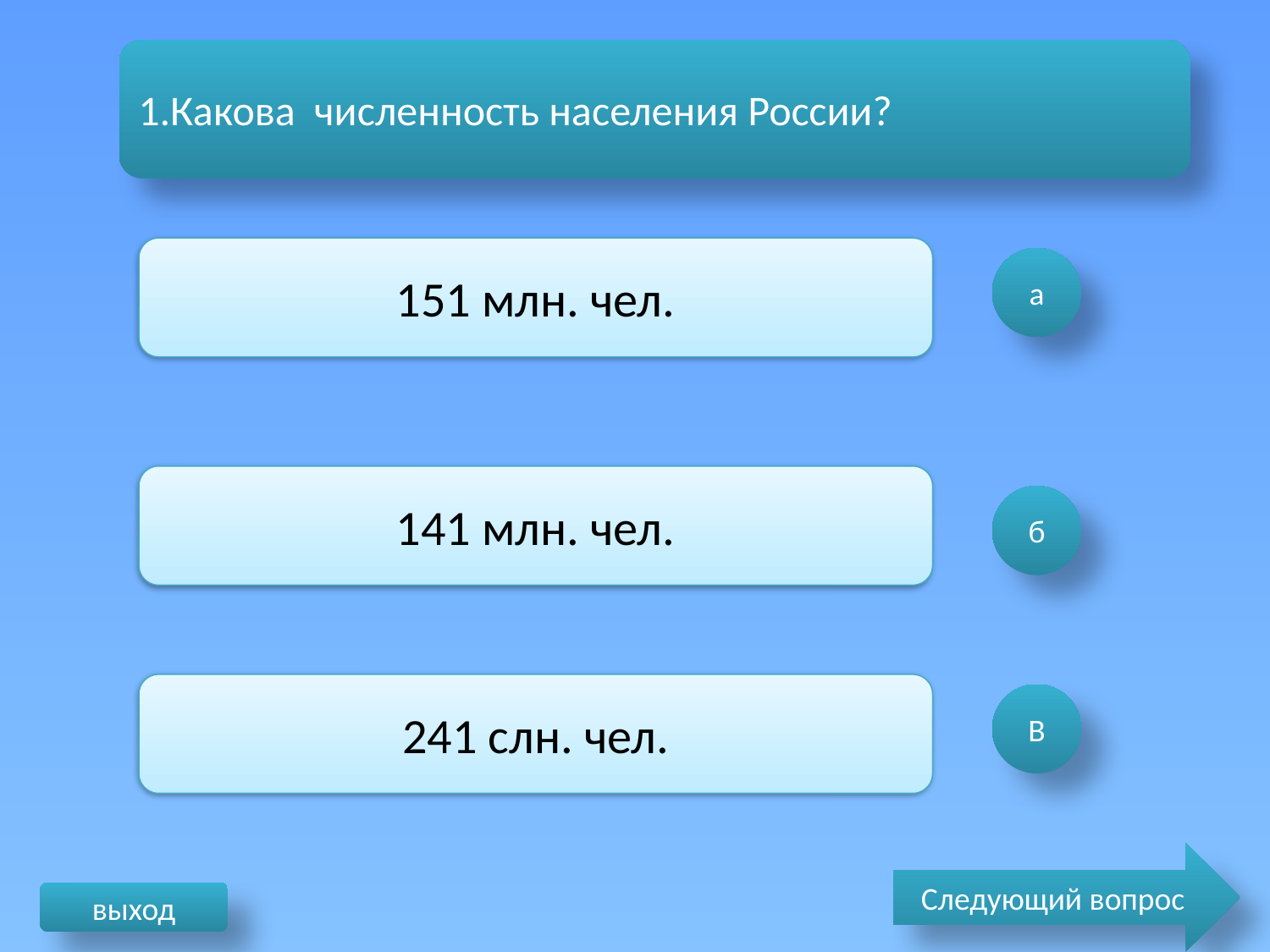

1.Какова  численность населения России?
151 млн. чел.
а
141 млн. чел.
б
241 слн. чел.
В
Следующий вопрос
выход